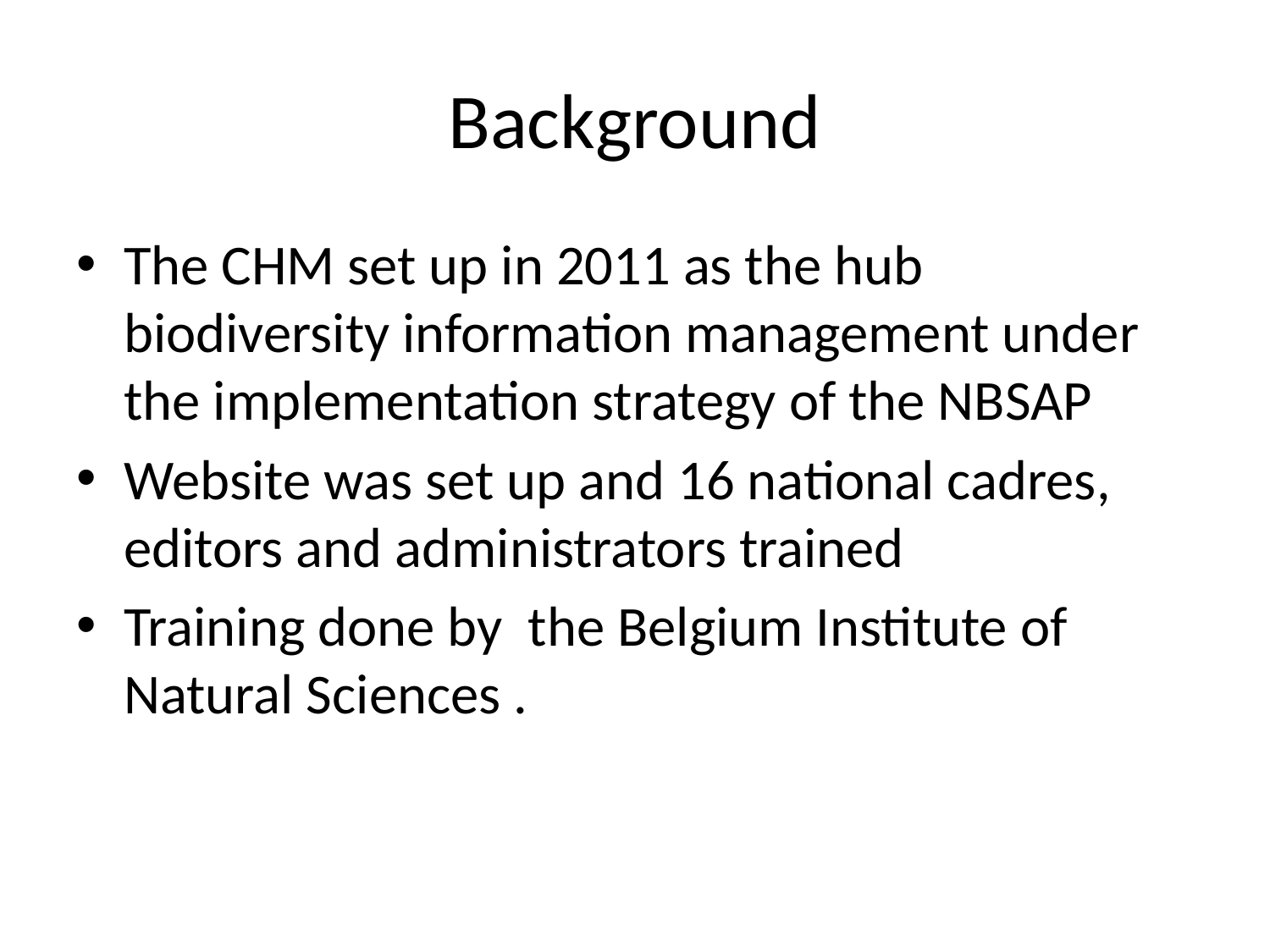

# Background
The CHM set up in 2011 as the hub  biodiversity information management under the implementation strategy of the NBSAP
Website was set up and 16 national cadres, editors and administrators trained
Training done by  the Belgium Institute of Natural Sciences .